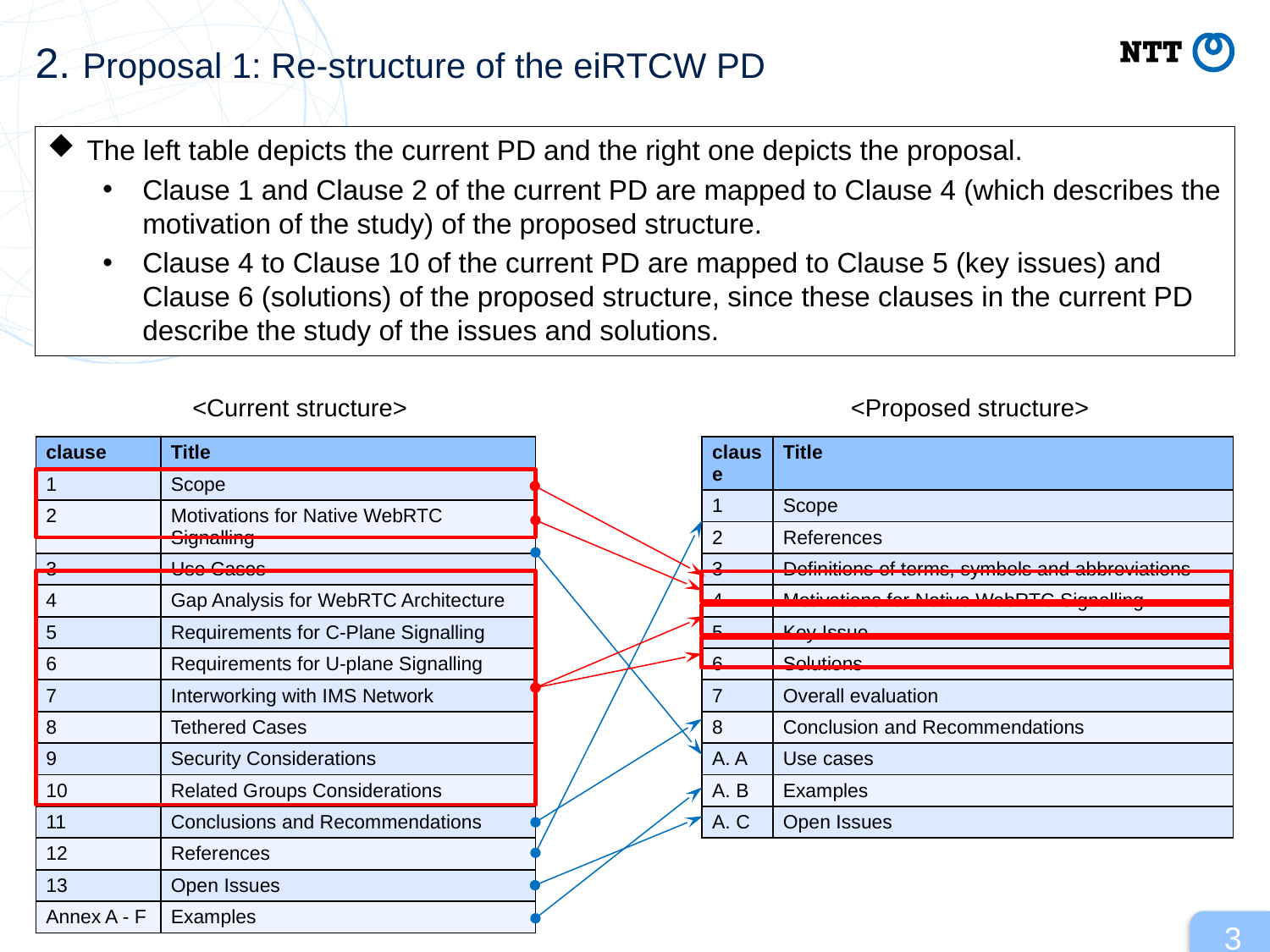

# 2. Proposal 1: Re-structure of the eiRTCW PD
The left table depicts the current PD and the right one depicts the proposal.
Clause 1 and Clause 2 of the current PD are mapped to Clause 4 (which describes the motivation of the study) of the proposed structure.
Clause 4 to Clause 10 of the current PD are mapped to Clause 5 (key issues) and Clause 6 (solutions) of the proposed structure, since these clauses in the current PD describe the study of the issues and solutions.
<Current structure>
<Proposed structure>
| clause | Title |
| --- | --- |
| 1 | Scope |
| 2 | Motivations for Native WebRTC Signalling |
| 3 | Use Cases |
| 4 | Gap Analysis for WebRTC Architecture |
| 5 | Requirements for C-Plane Signalling |
| 6 | Requirements for U-plane Signalling |
| 7 | Interworking with IMS Network |
| 8 | Tethered Cases |
| 9 | Security Considerations |
| 10 | Related Groups Considerations |
| 11 | Conclusions and Recommendations |
| 12 | References |
| 13 | Open Issues |
| Annex A - F | Examples |
| clause | Title |
| --- | --- |
| 1 | Scope |
| 2 | References |
| 3 | Definitions of terms, symbols and abbreviations |
| 4 | Motivations for Native WebRTC Signalling |
| 5 | Key Issue |
| 6 | Solutions |
| 7 | Overall evaluation |
| 8 | Conclusion and Recommendations |
| A. A | Use cases |
| A. B | Examples |
| A. C | Open Issues |

3